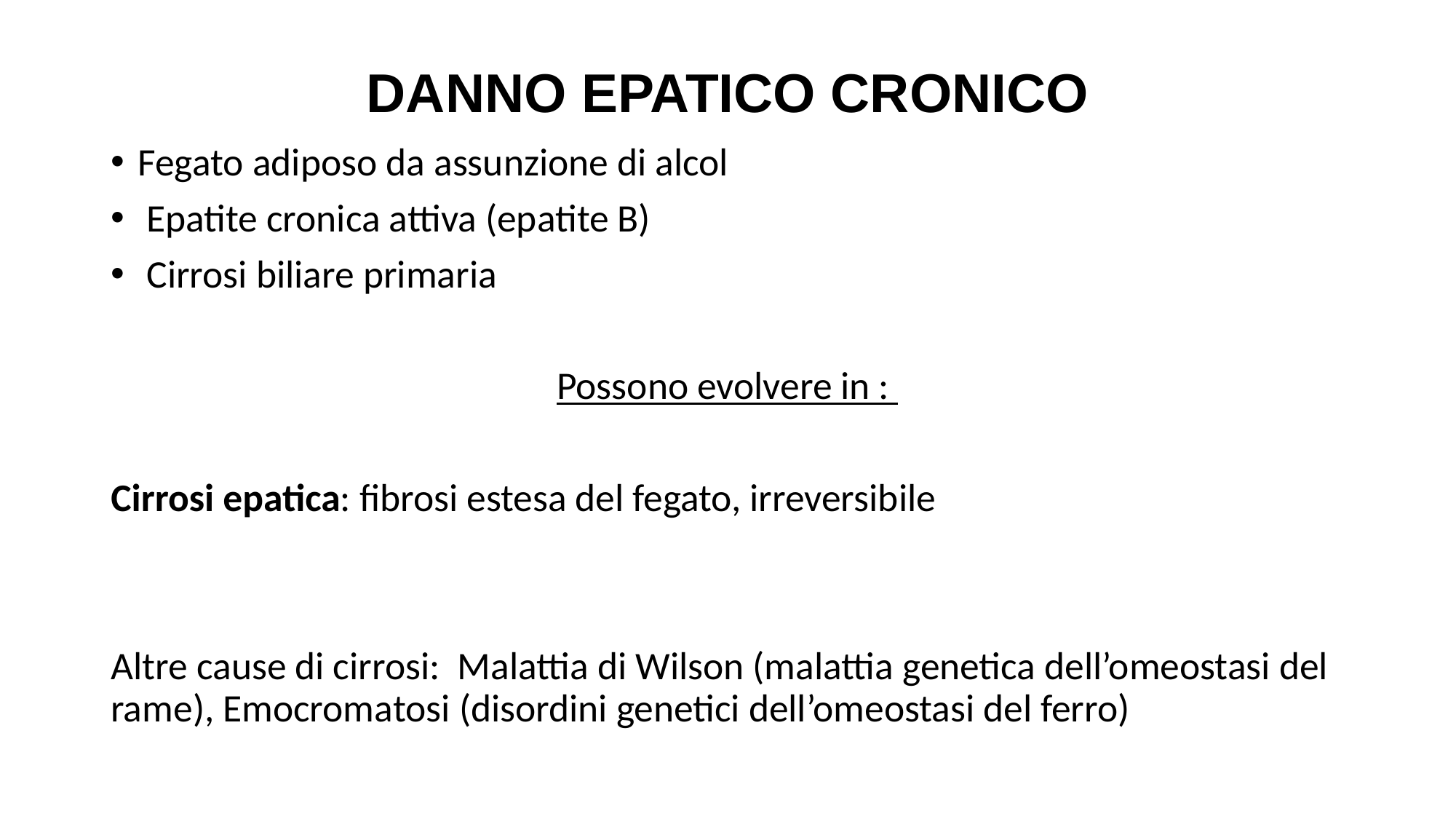

# DANNO EPATICO CRONICO
Fegato adiposo da assunzione di alcol
 Epatite cronica attiva (epatite B)
 Cirrosi biliare primaria

Possono evolvere in :

Cirrosi epatica: fibrosi estesa del fegato, irreversibile

Altre cause di cirrosi:  Malattia di Wilson (malattia genetica dell’omeostasi del rame), Emocromatosi (disordini genetici dell’omeostasi del ferro)